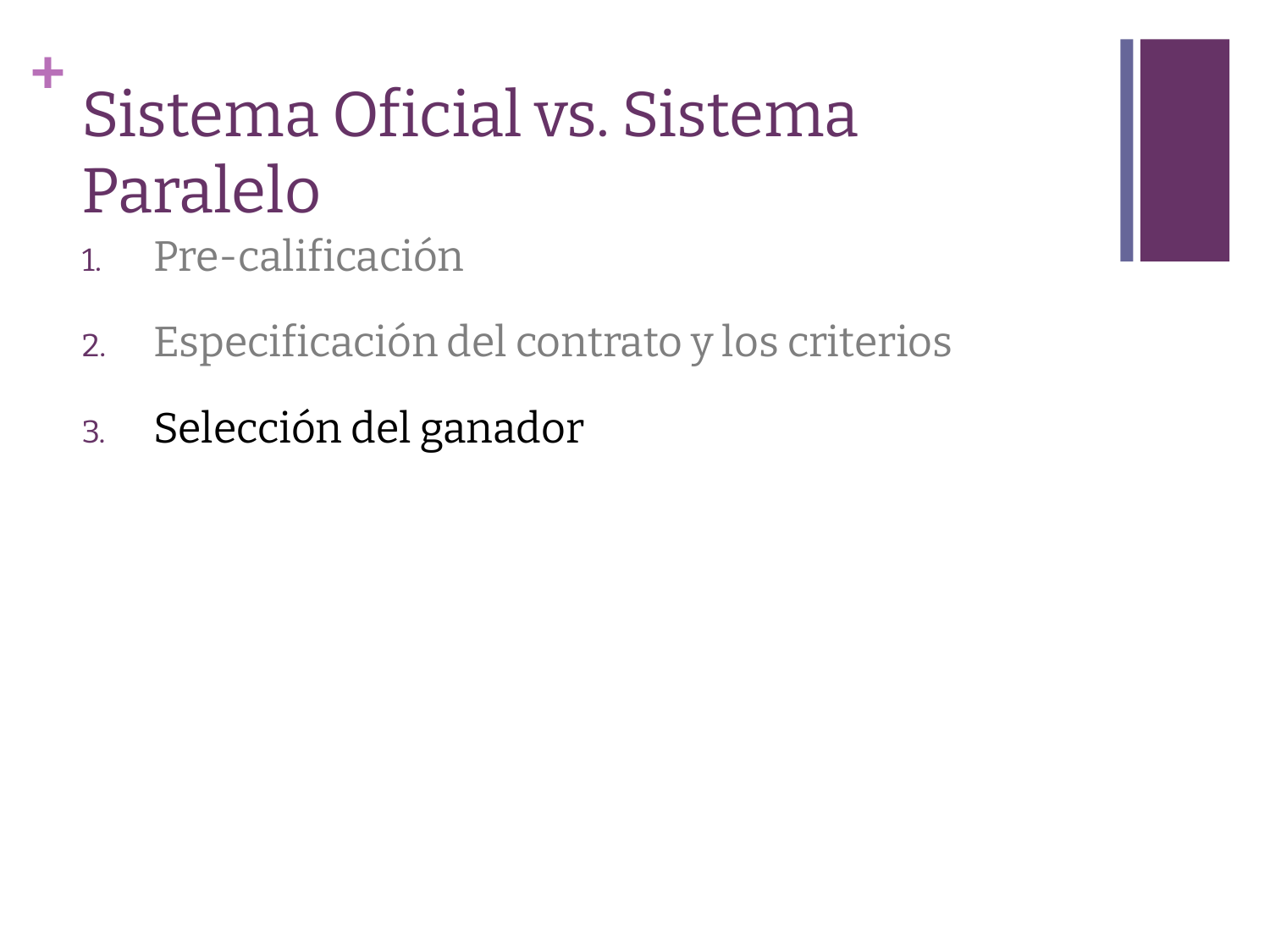

# Sistema Oficial vs. Sistema Paralelo
Pre-calificación
Especificación del contrato y los criterios
Selección del ganador